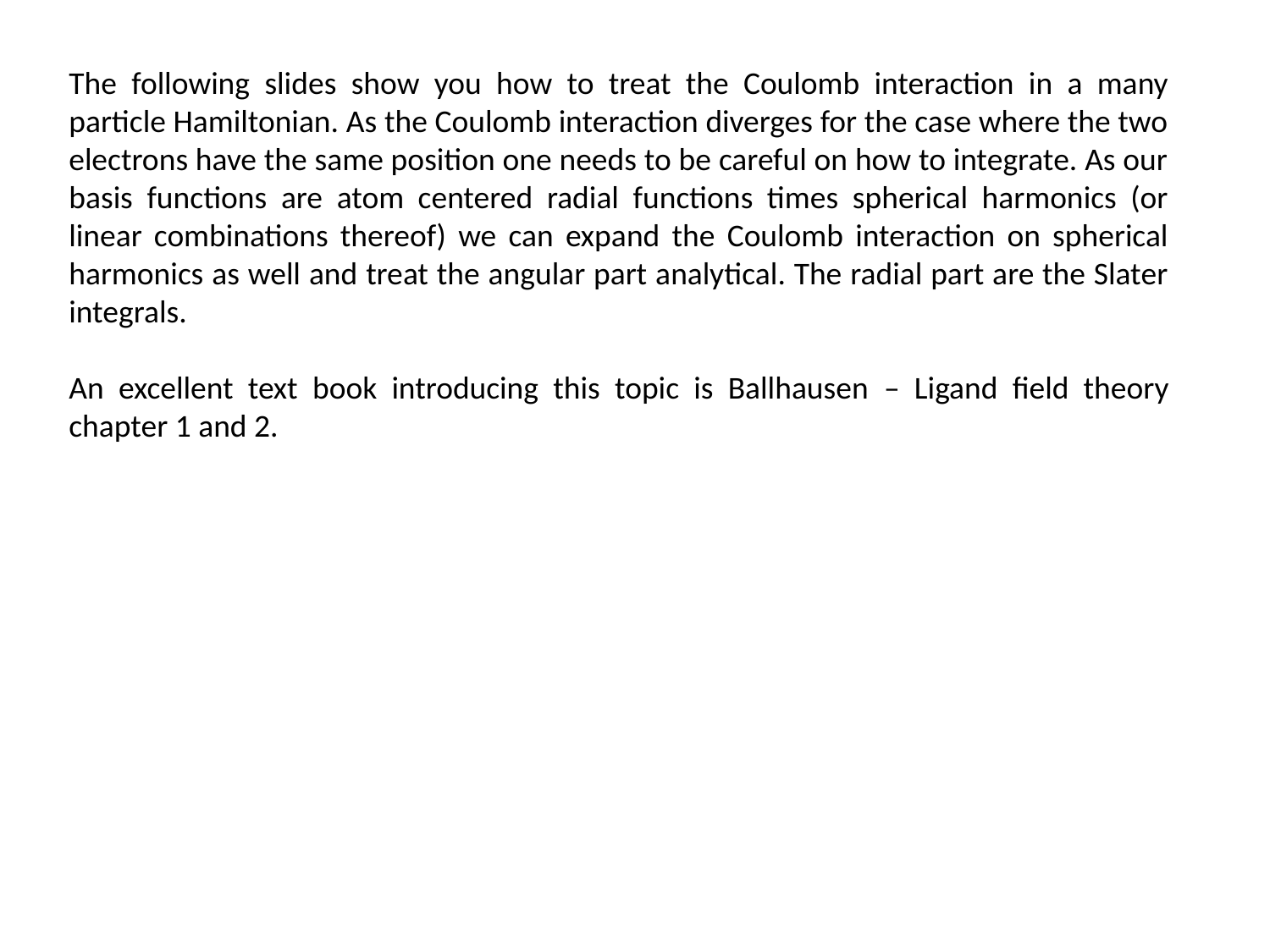

The following slides show you how to treat the Coulomb interaction in a many particle Hamiltonian. As the Coulomb interaction diverges for the case where the two electrons have the same position one needs to be careful on how to integrate. As our basis functions are atom centered radial functions times spherical harmonics (or linear combinations thereof) we can expand the Coulomb interaction on spherical harmonics as well and treat the angular part analytical. The radial part are the Slater integrals.

An excellent text book introducing this topic is Ballhausen – Ligand field theory chapter 1 and 2.